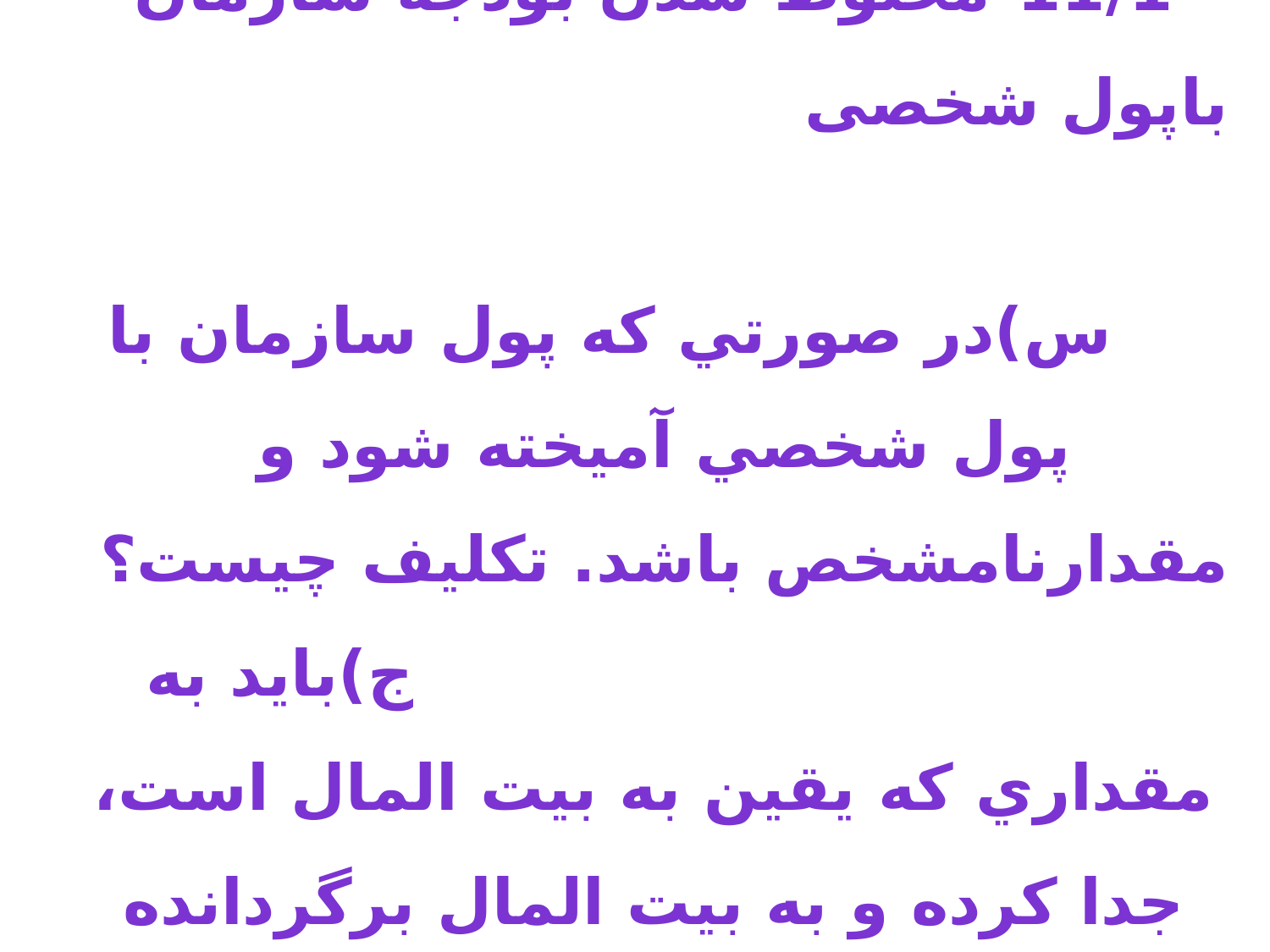

# 11/1-مخلوط شدن بودجه سازمان باپول شخصی                                                                                           س)در صورتي كه پول سازمان با پول شخصي آميخته شود و  مقدارنامشخص باشد. تكليف چيست؟                                    ج)بايد به مقداري كه يقين به بيت المال است، جدا كرده و به بيت المال برگردانده شود.